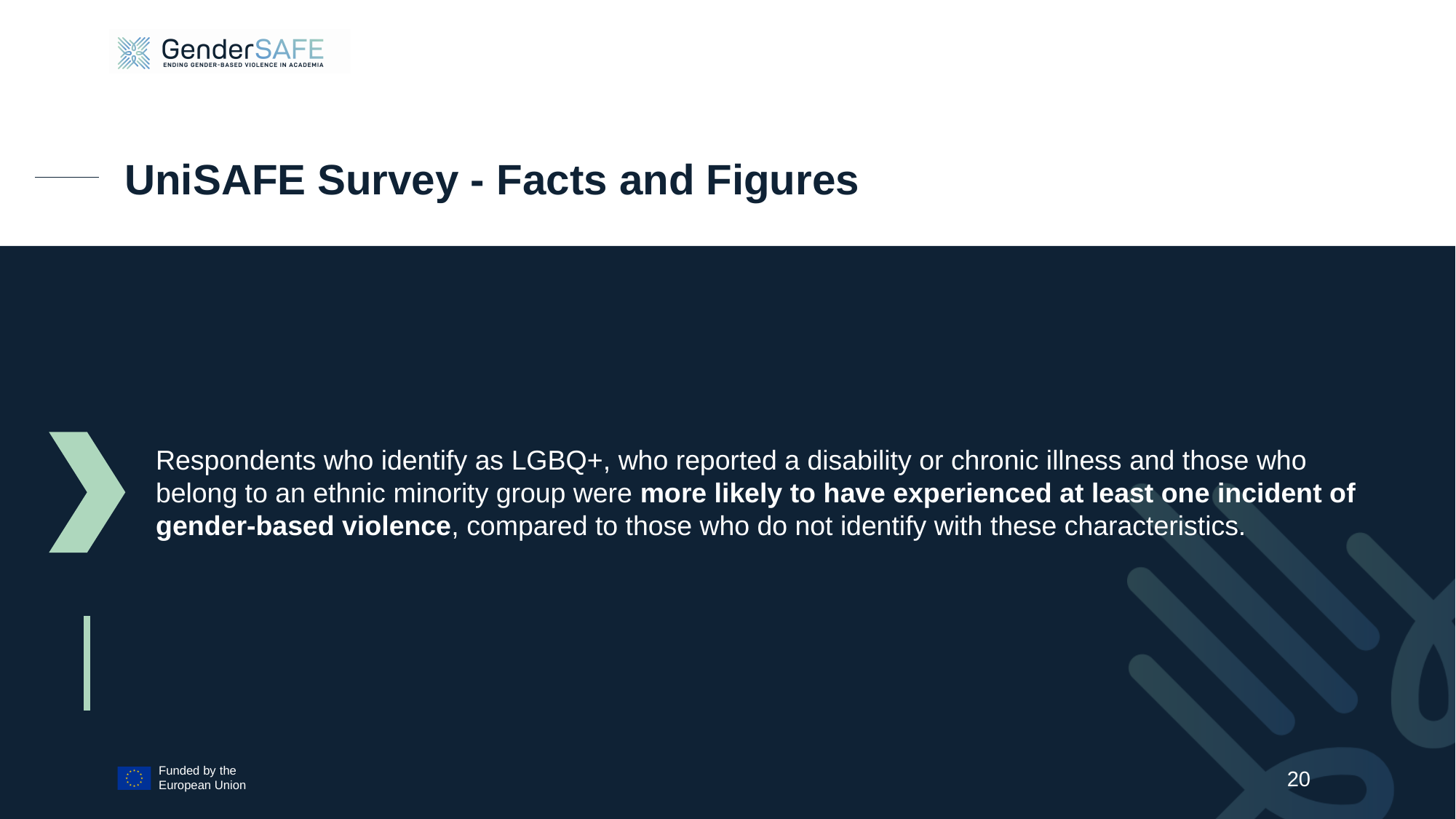

# UniSAFE Survey - Facts and Figures

Respondents who identify as LGBQ+, who reported a disability or chronic illness and those who belong to an ethnic minority group were more likely to have experienced at least one incident of gender-based violence, compared to those who do not identify with these characteristics.